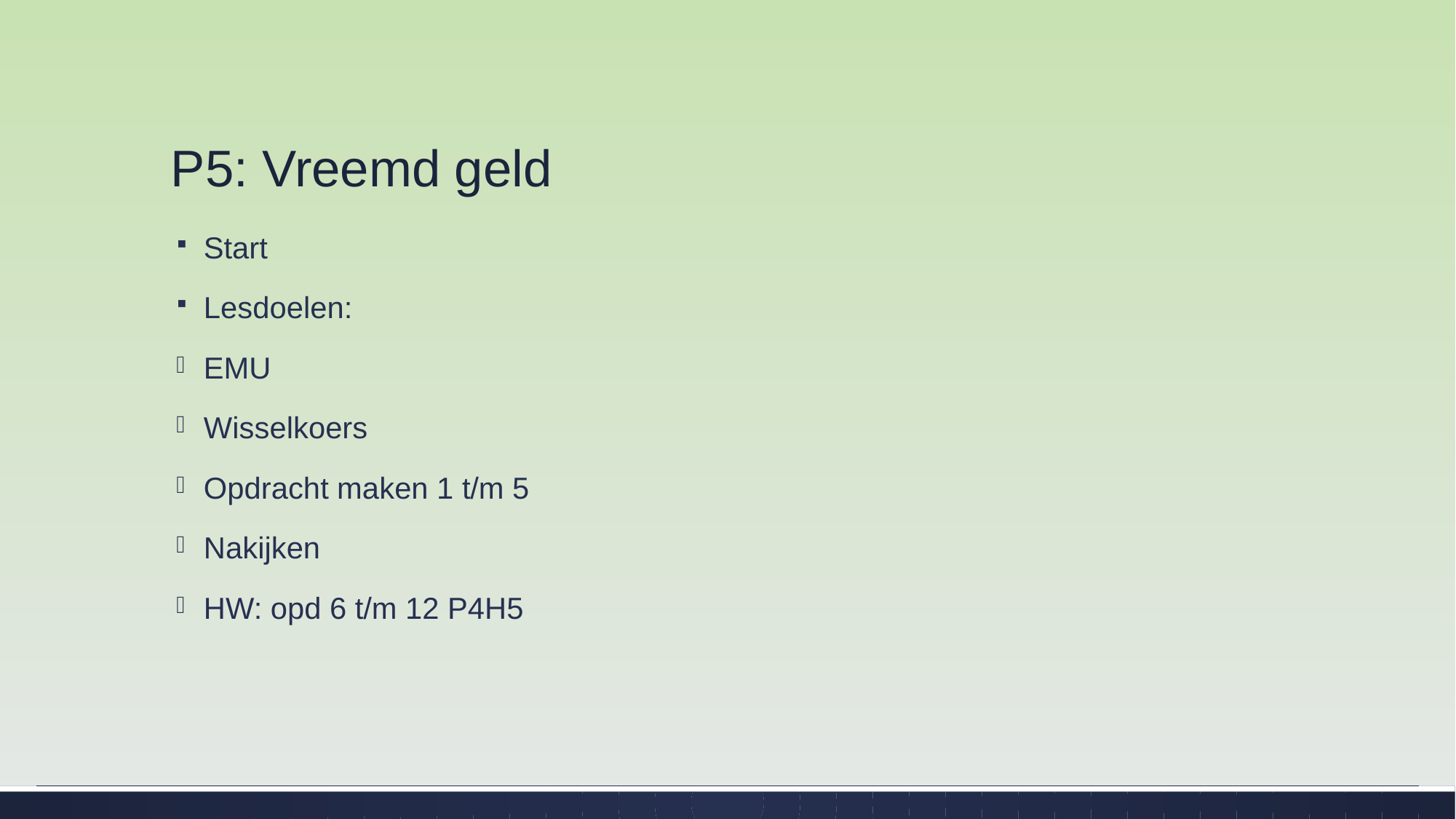

# P5: Vreemd geld
Start
Lesdoelen:
EMU
Wisselkoers
Opdracht maken 1 t/m 5
Nakijken
HW: opd 6 t/m 12 P4H5